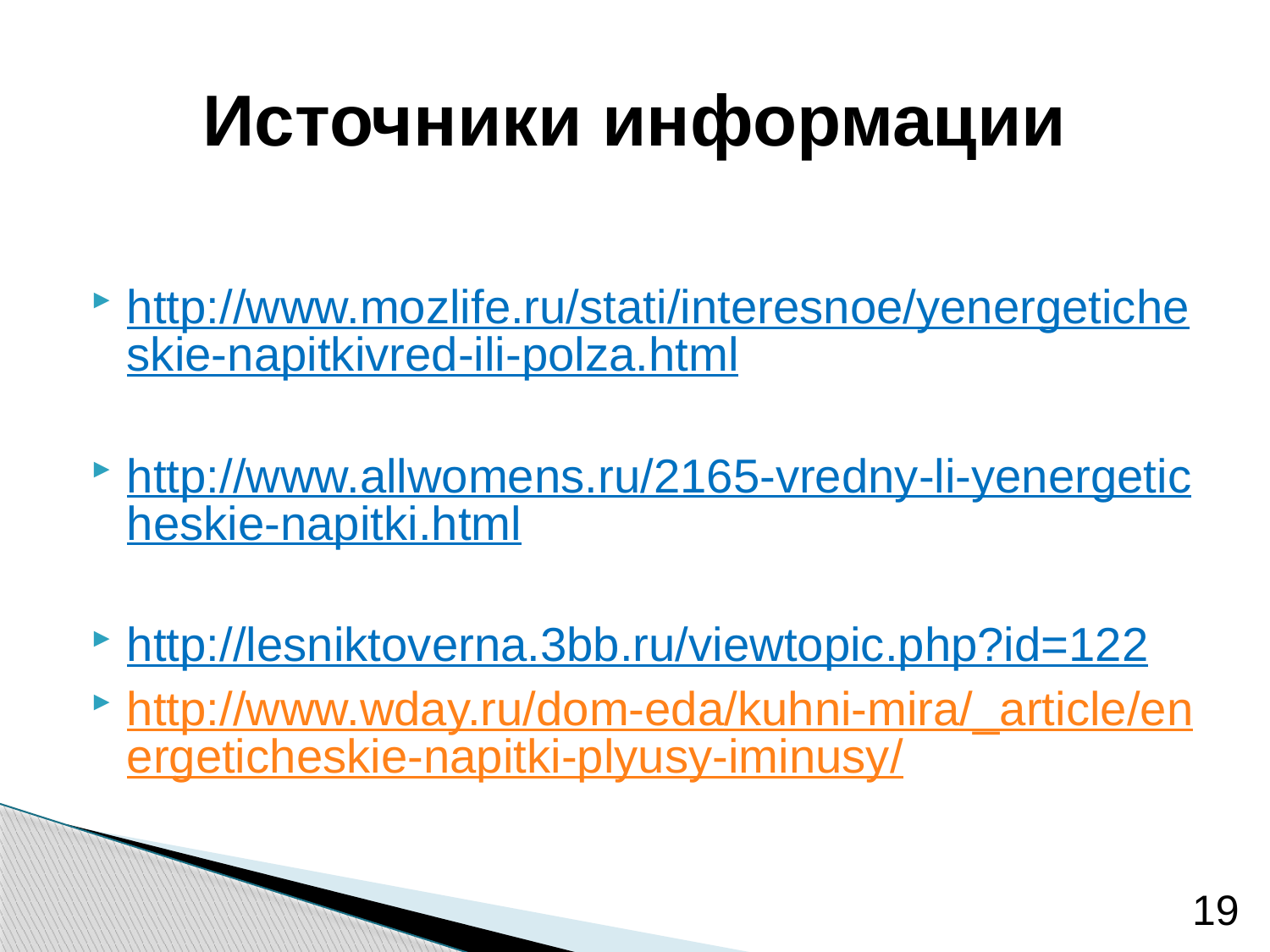

# Источники информации

http://www.mozlife.ru/stati/interesnoe/yenergeticheskie-napitkivred-ili-polza.html
http://www.allwomens.ru/2165-vredny-li-yenergeticheskie-napitki.html
http://lesniktoverna.3bb.ru/viewtopic.php?id=122
http://www.wday.ru/dom-eda/kuhni-mira/_article/energeticheskie-napitki-plyusy-iminusy/
19